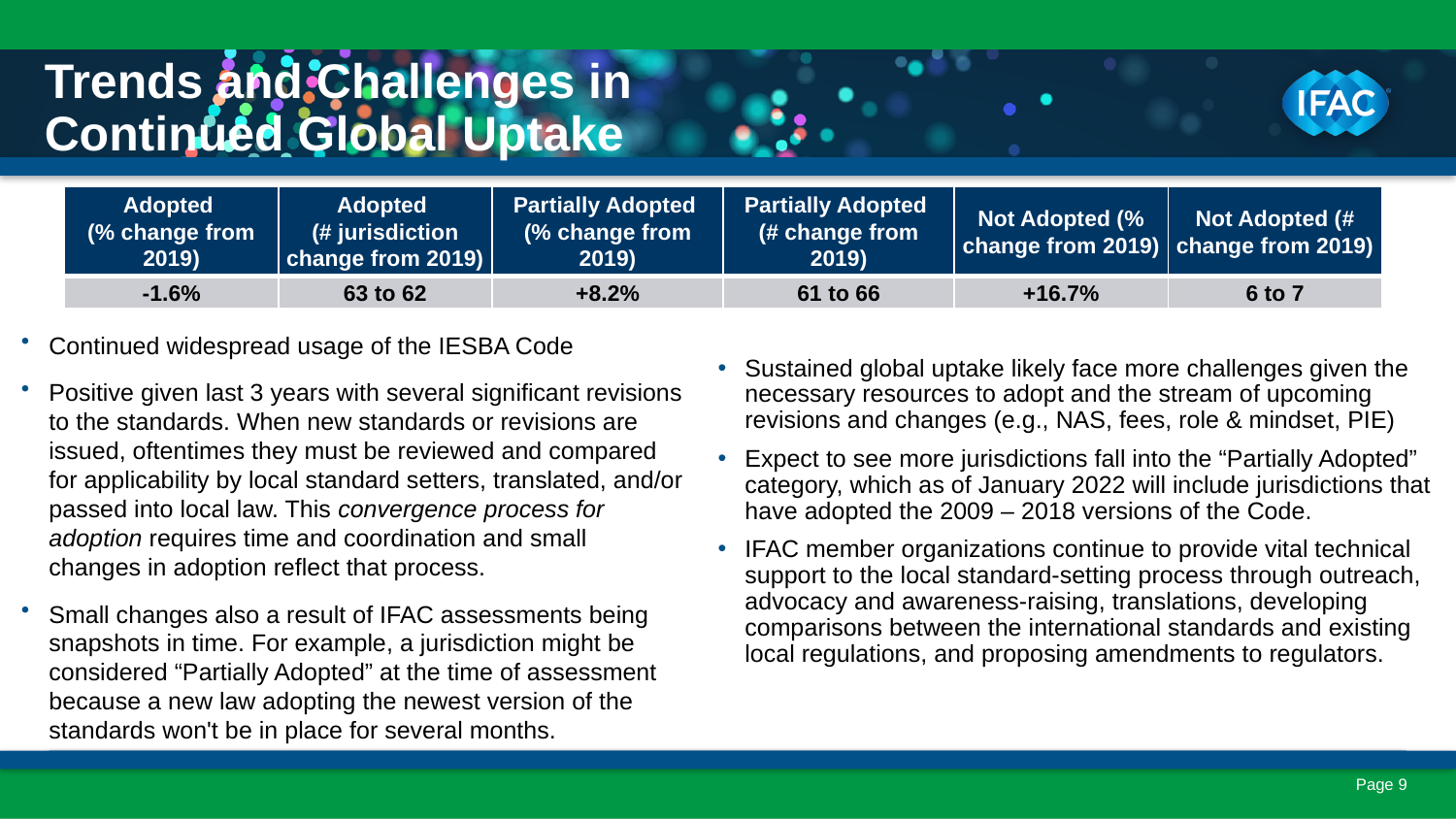

# Trends and Challenges in Continued Global Uptake
| Adopted (% change from 2019) | Adopted (# jurisdiction change from 2019) | Partially Adopted (% change from 2019) | Partially Adopted (# change from 2019) | Not Adopted (% change from 2019) | Not Adopted (# change from 2019) |
| --- | --- | --- | --- | --- | --- |
| -1.6% | 63 to 62 | +8.2% | 61 to 66 | +16.7% | 6 to 7 |
Continued widespread usage of the IESBA Code
Positive given last 3 years with several significant revisions to the standards. When new standards or revisions are issued, oftentimes they must be reviewed and compared for applicability by local standard setters, translated, and/or passed into local law. This convergence process for adoption requires time and coordination and small changes in adoption reflect that process.
Small changes also a result of IFAC assessments being snapshots in time. For example, a jurisdiction might be considered “Partially Adopted” at the time of assessment because a new law adopting the newest version of the standards won't be in place for several months.

Sustained global uptake likely face more challenges given the necessary resources to adopt and the stream of upcoming revisions and changes (e.g., NAS, fees, role & mindset, PIE)
Expect to see more jurisdictions fall into the “Partially Adopted” category, which as of January 2022 will include jurisdictions that have adopted the 2009 – 2018 versions of the Code.
IFAC member organizations continue to provide vital technical support to the local standard-setting process through outreach, advocacy and awareness-raising, translations, developing comparisons between the international standards and existing local regulations, and proposing amendments to regulators.